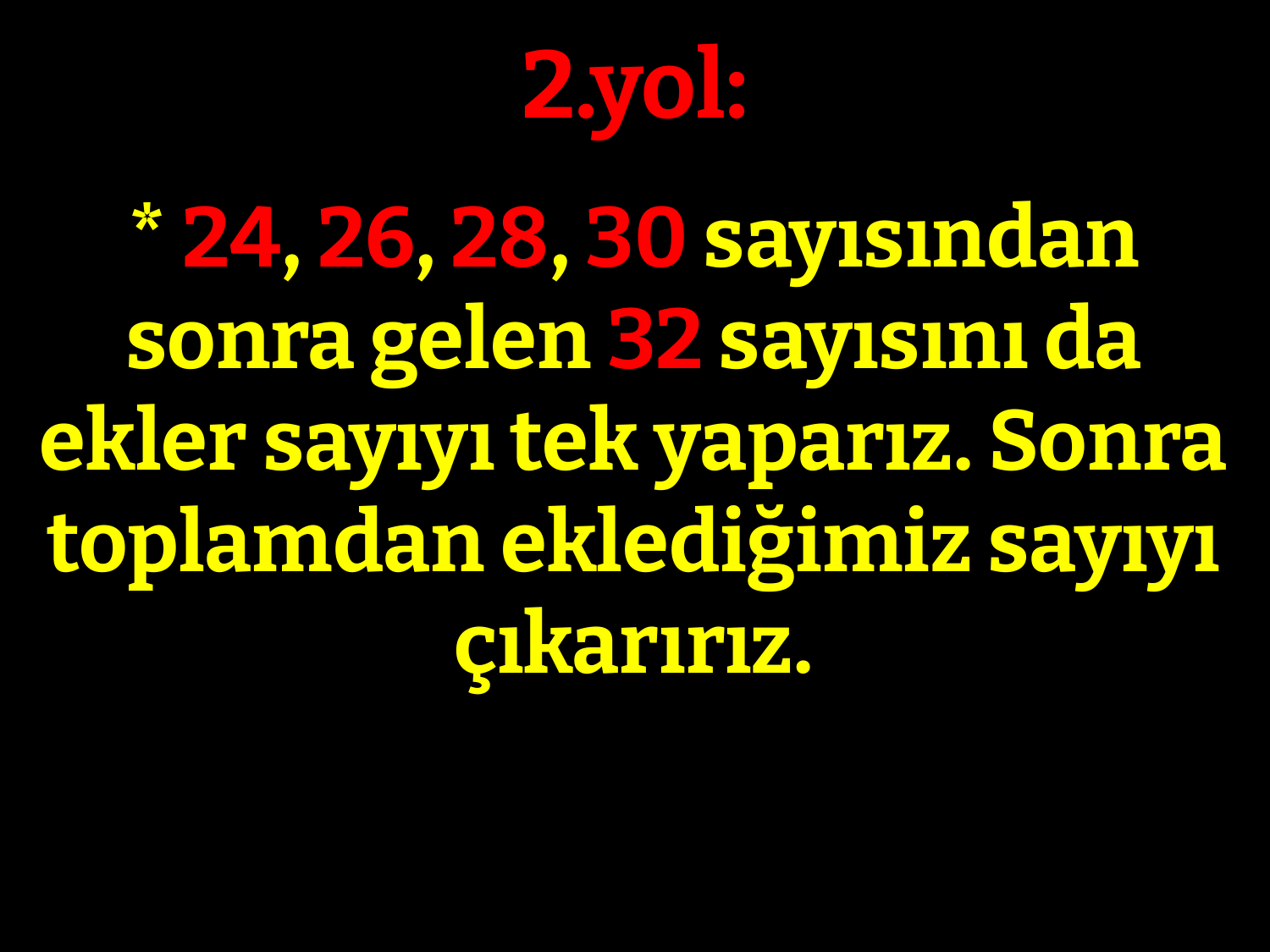

2.yol:
* 24, 26, 28, 30 sayısından sonra gelen 32 sayısını da ekler sayıyı tek yaparız. Sonra toplamdan eklediğimiz sayıyı çıkarırız.
#